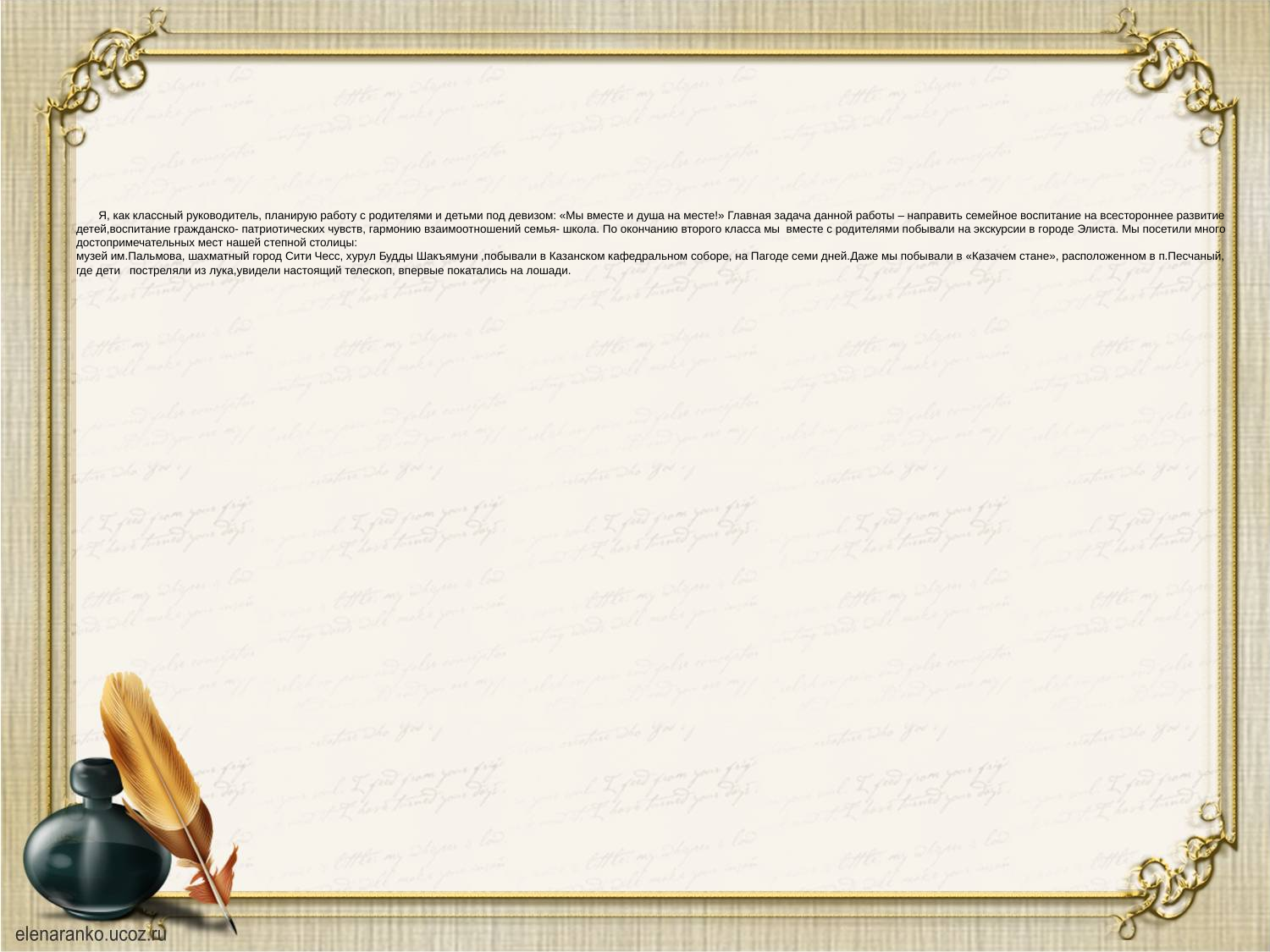

# Я, как классный руководитель, планирую работу с родителями и детьми под девизом: «Мы вместе и душа на месте!» Главная задача данной работы – направить семейное воспитание на всестороннее развитие детей,воспитание гражданско- патриотических чувств, гармонию взаимоотношений семья- школа. По окончанию второго класса мы  вместе с родителями побывали на экскурсии в городе Элиста. Мы посетили много достопримечательных мест нашей степной столицы: музей им.Пальмова, шахматный город Сити Чесс, хурул Будды Шакъямуни ,побывали в Казанском кафедральном соборе, на Пагоде семи дней.Даже мы побывали в «Казачем стане», расположенном в п.Песчаный, где дети   постреляли из лука,увидели настоящий телескоп, впервые покатались на лошади.